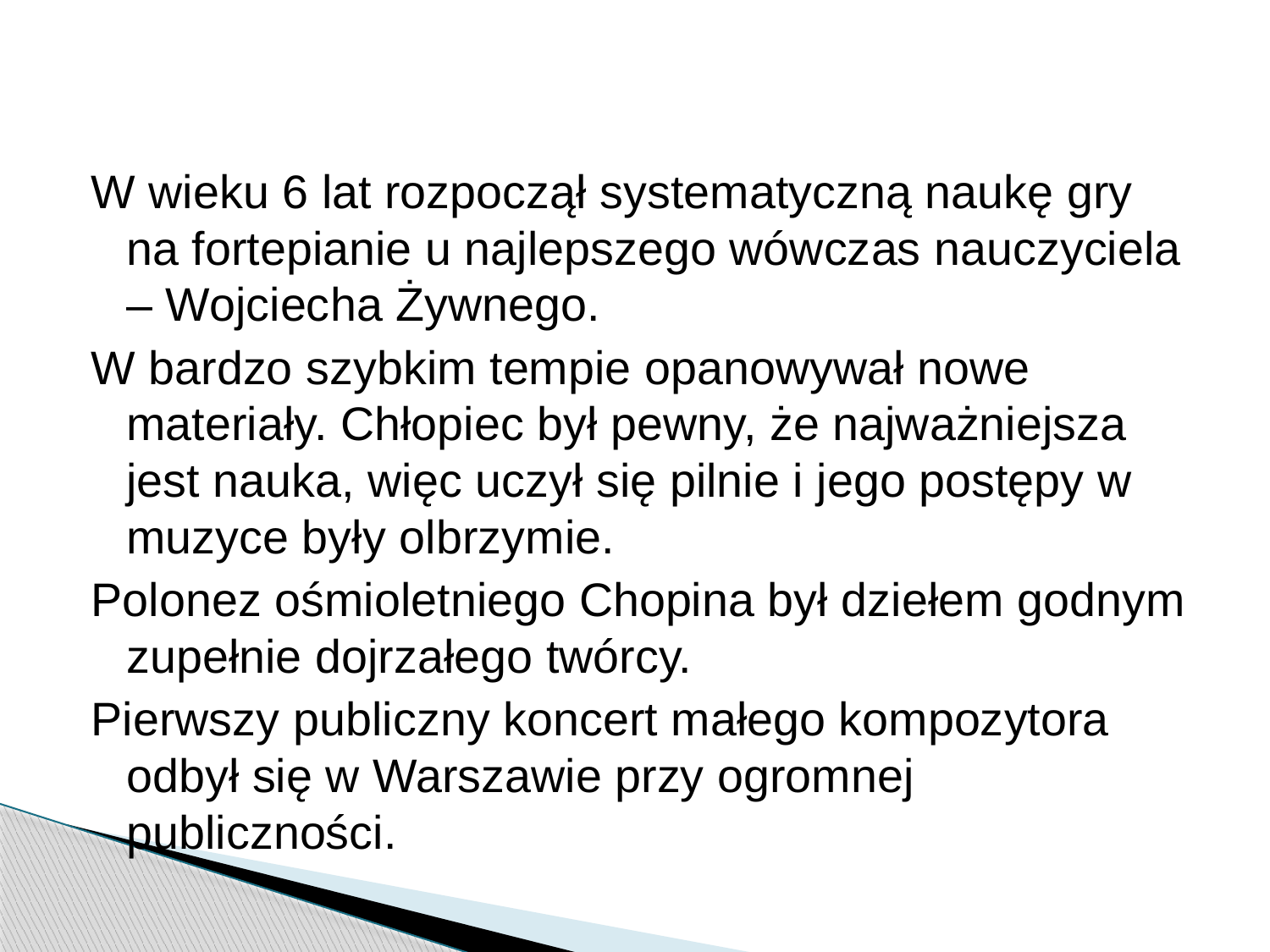

#

W wieku 6 lat rozpoczął systematyczną naukę gry na fortepianie u najlepszego wówczas nauczyciela – Wojciecha Żywnego.
W bardzo szybkim tempie opanowywał nowe materiały. Chłopiec był pewny, że najważniejsza jest nauka, więc uczył się pilnie i jego postępy w muzyce były olbrzymie.
Polonez ośmioletniego Chopina był dziełem godnym zupełnie dojrzałego twórcy.
Pierwszy publiczny koncert małego kompozytora odbył się w Warszawie przy ogromnej publiczności.